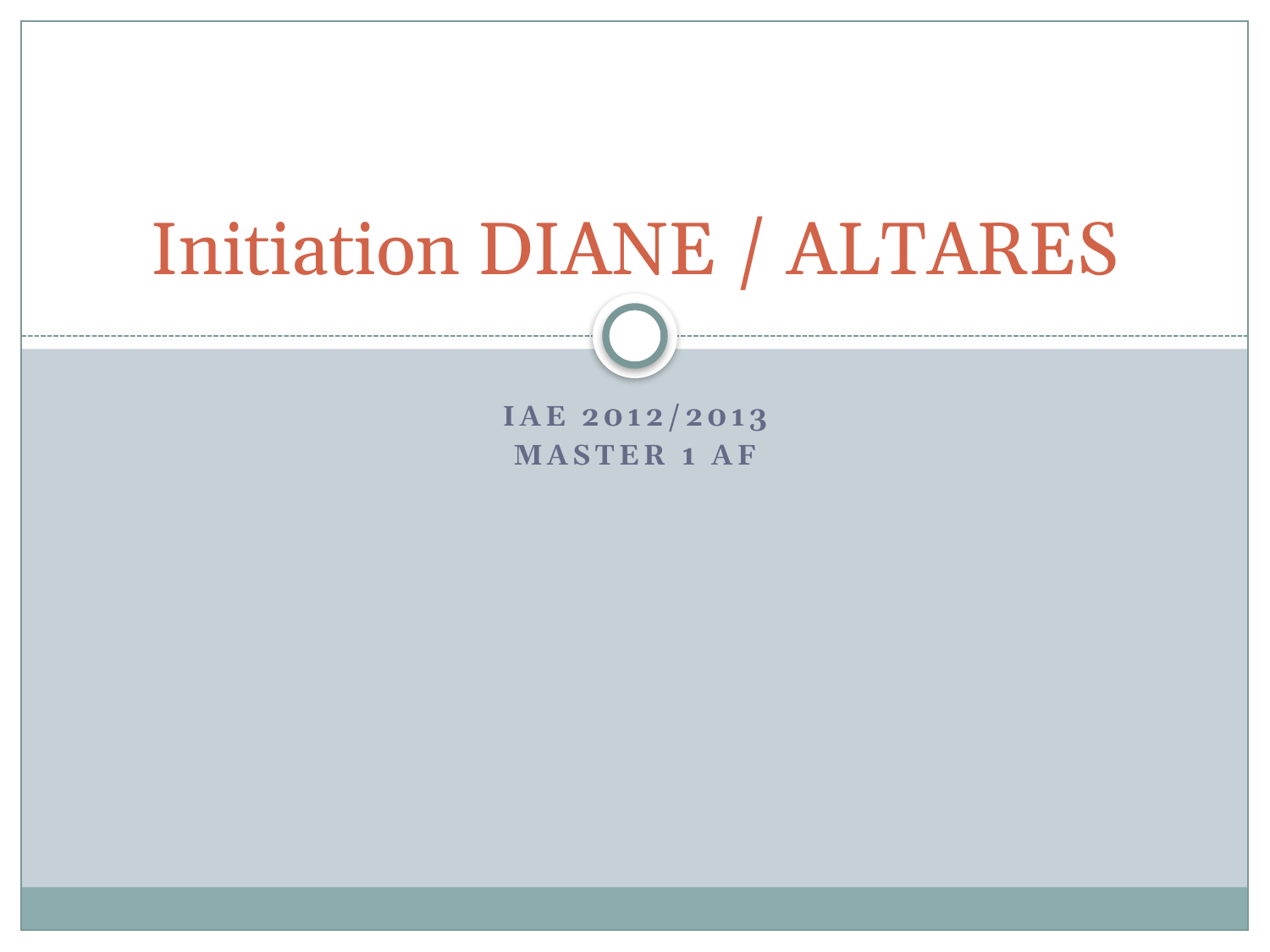

# Initiation DIANE / ALTARES
IAE 2012/2013
MASTER 1 AF